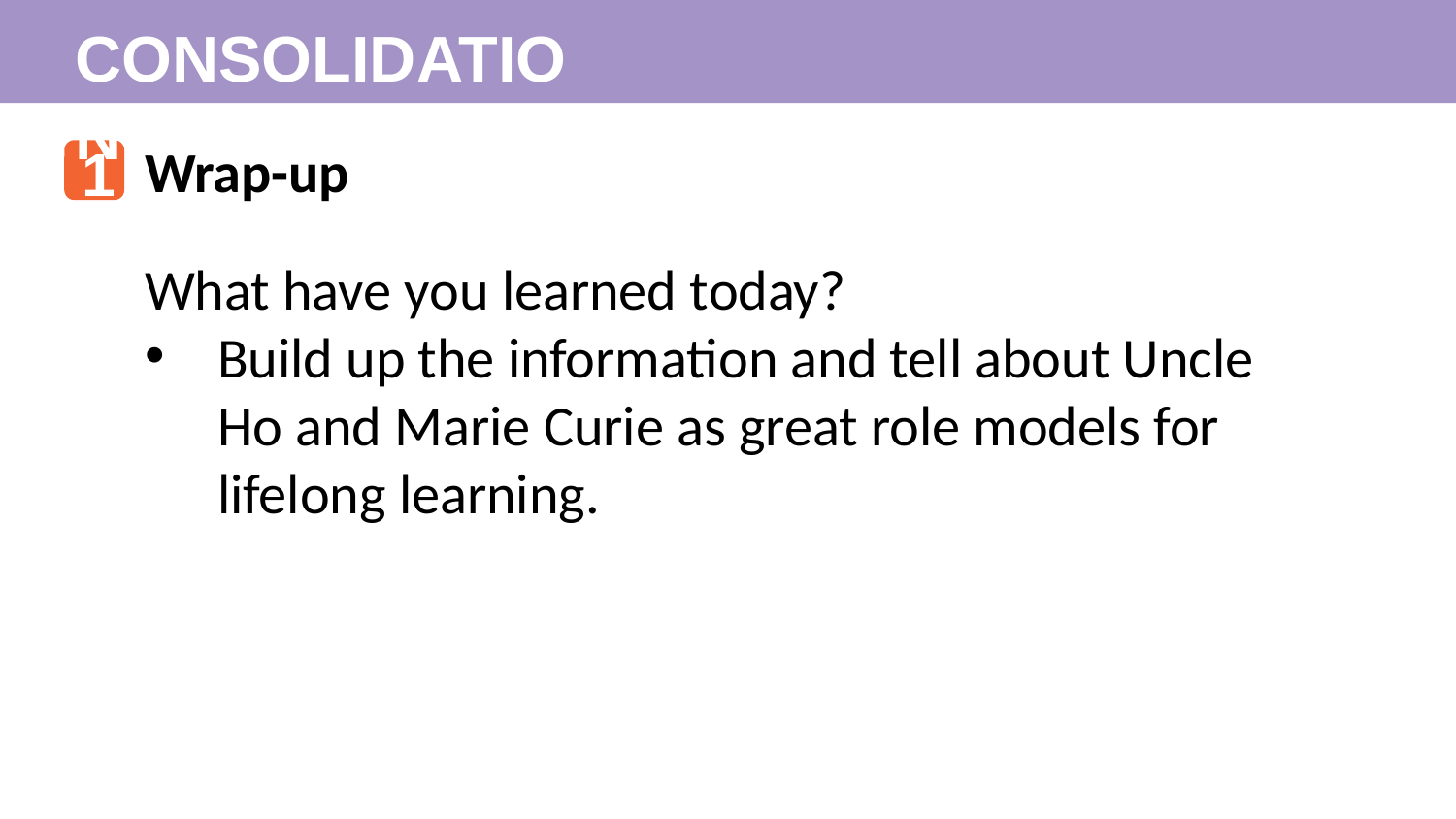

CONSOLIDATION
1
Wrap-up

What have you learned today?
Build up the information and tell about Uncle Ho and Marie Curie as great role models for lifelong learning.